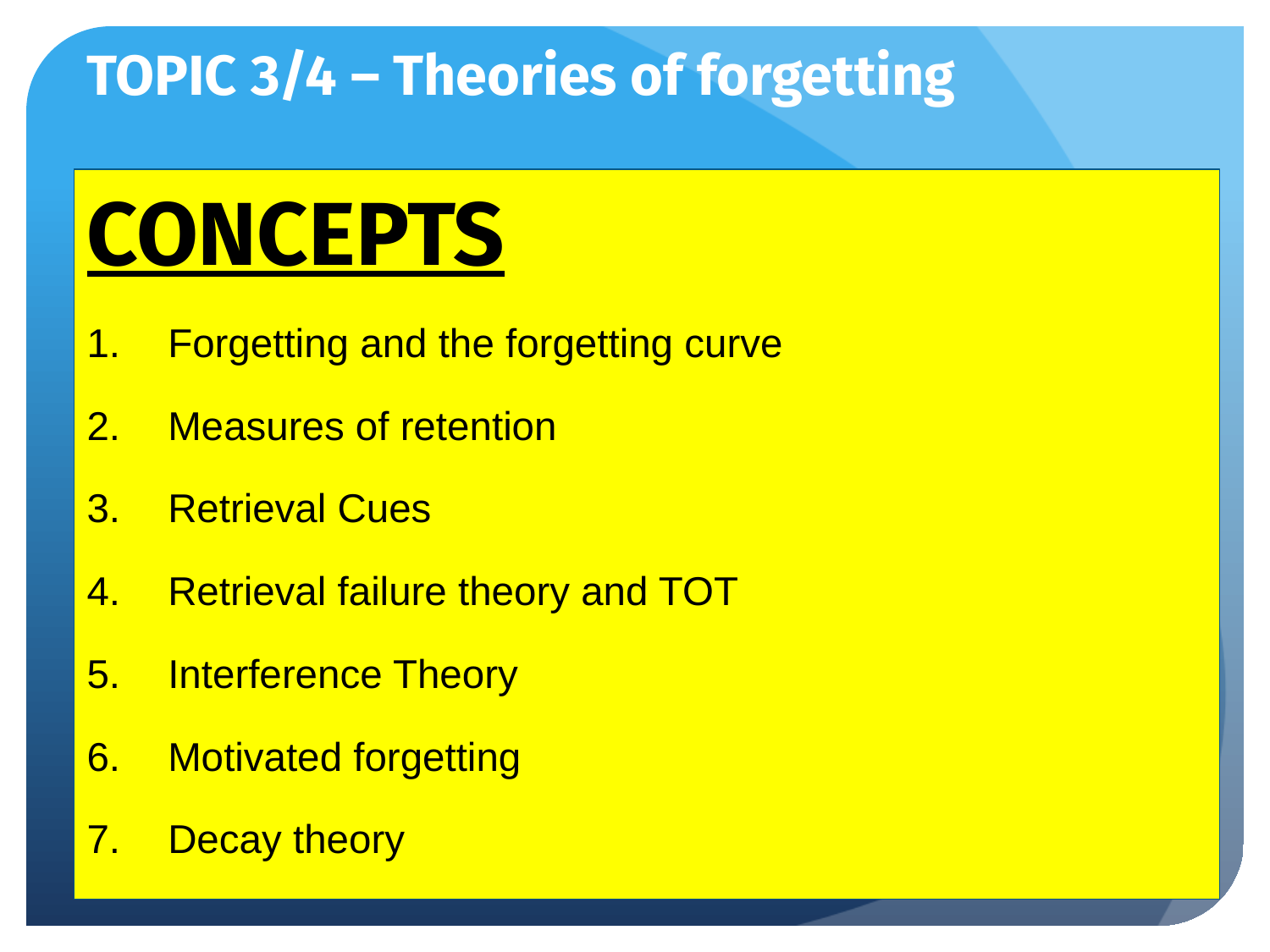

# TOPIC 3/4 – Theories of forgetting

CONCEPTS
 Forgetting and the forgetting curve
 Measures of retention
 Retrieval Cues
 Retrieval failure theory and TOT
 Interference Theory
 Motivated forgetting
 Decay theory